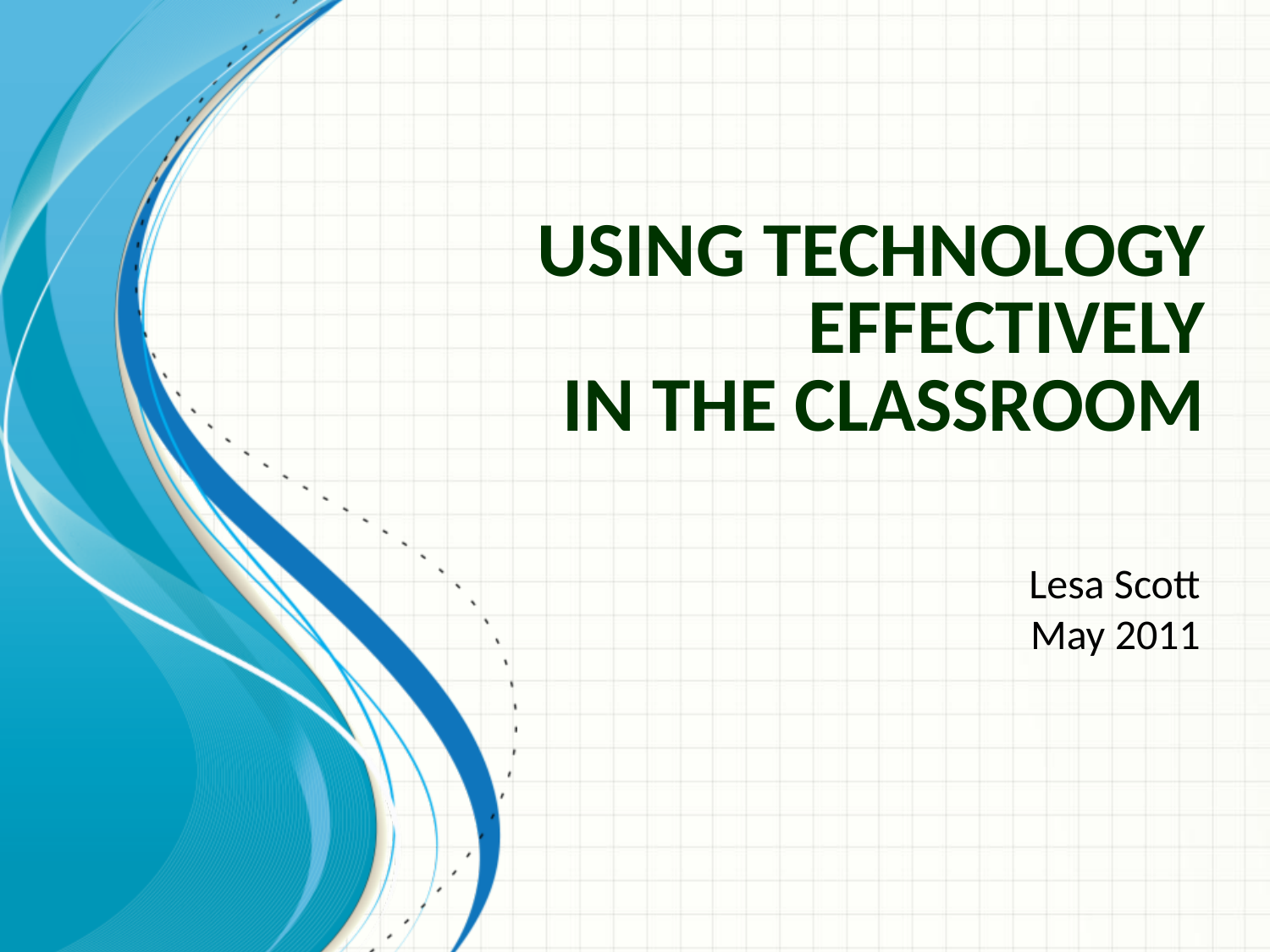

# Using Technology Effectively in the Classroom
Lesa Scott
May 2011